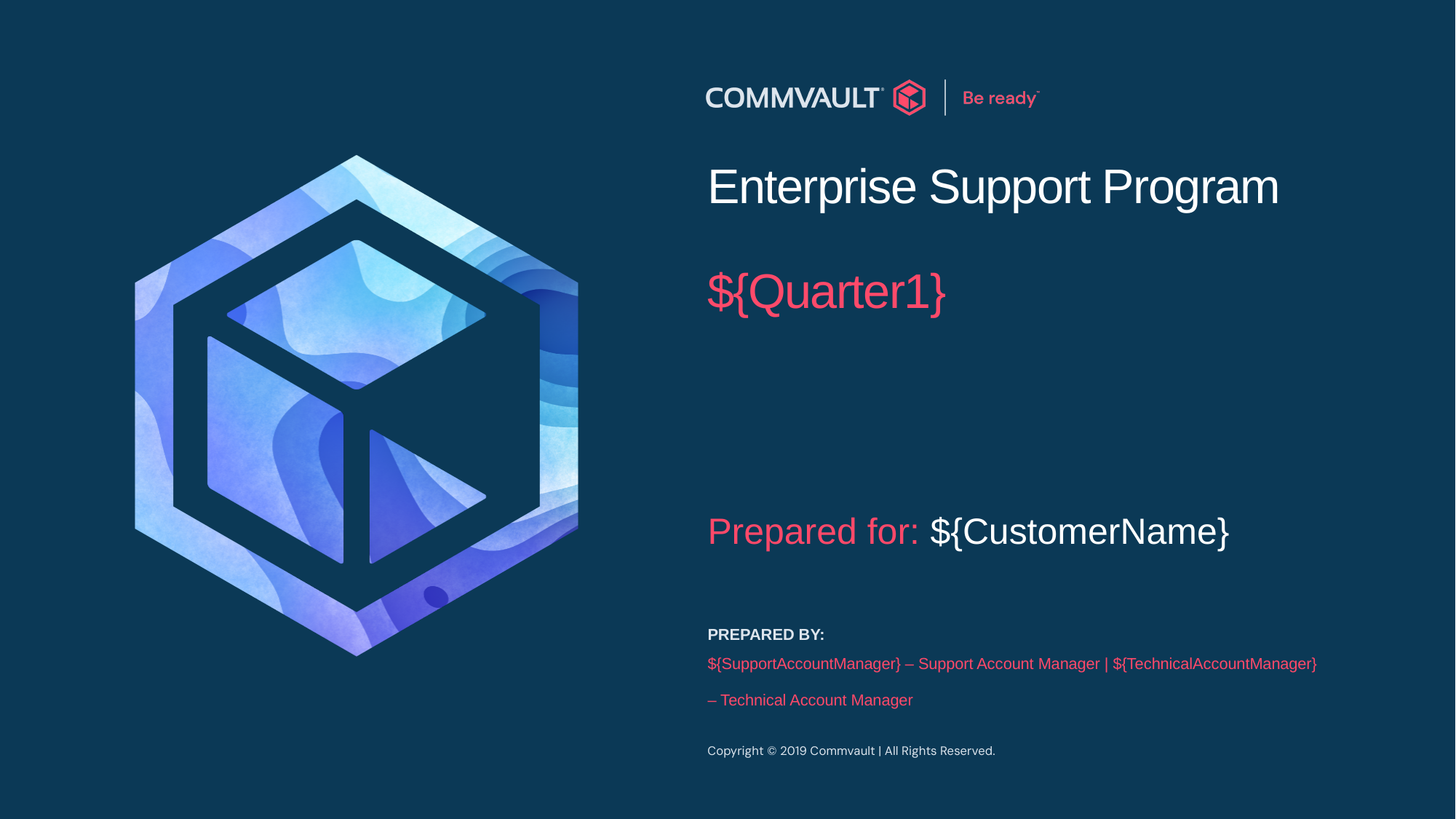

# Enterprise Support Program ${Quarter1}
Prepared for: ${CustomerName}
PREPARED BY:

${SupportAccountManager} – Support Account Manager | ${TechnicalAccountManager} – Technical Account Manager